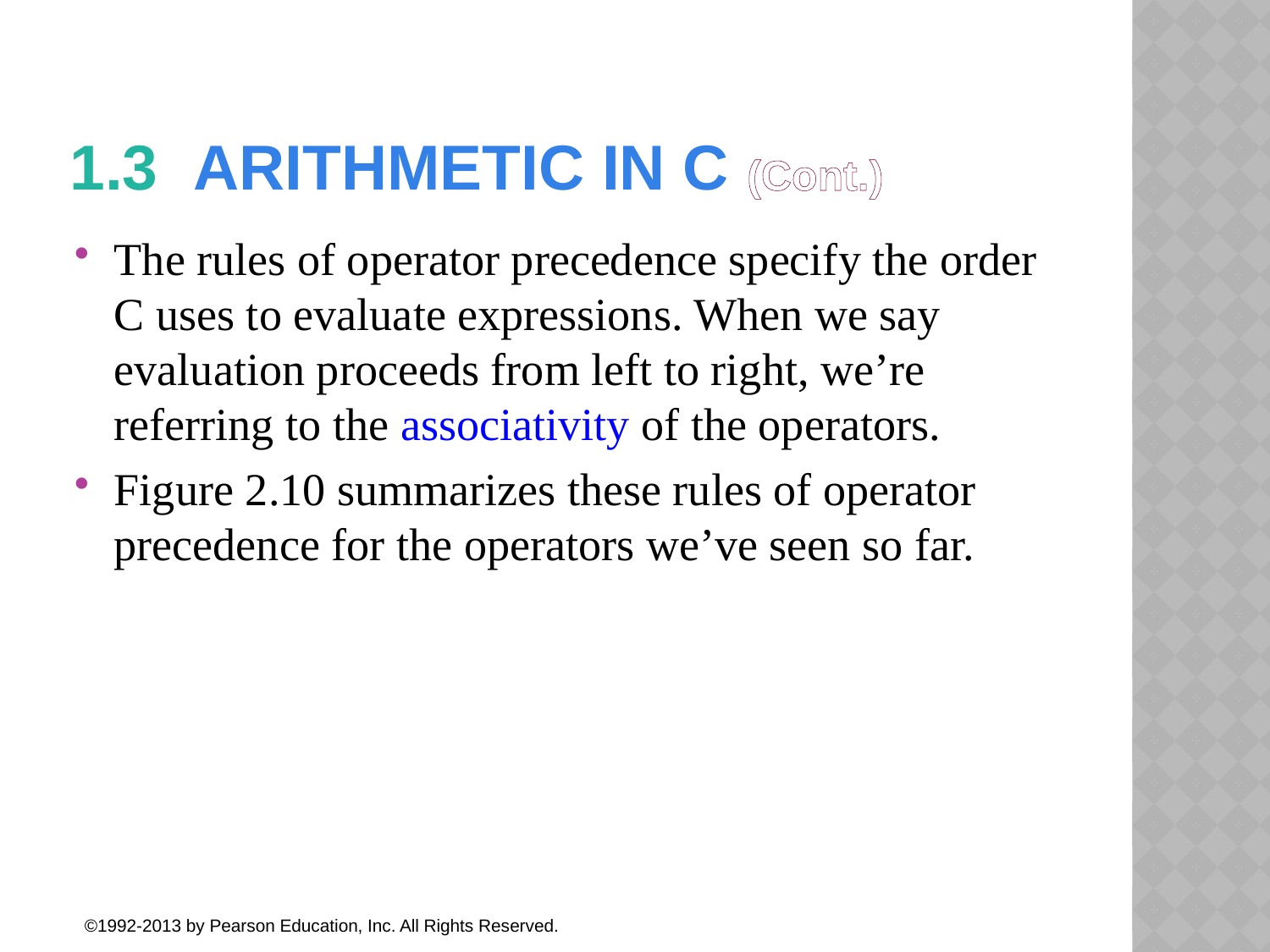

# 1.3  Arithmetic in C (Cont.)
The rules of operator precedence specify the order C uses to evaluate expressions. When we say evaluation proceeds from left to right, we’re referring to the associativity of the operators.
Figure 2.10 summarizes these rules of operator precedence for the operators we’ve seen so far.
©1992-2013 by Pearson Education, Inc. All Rights Reserved.